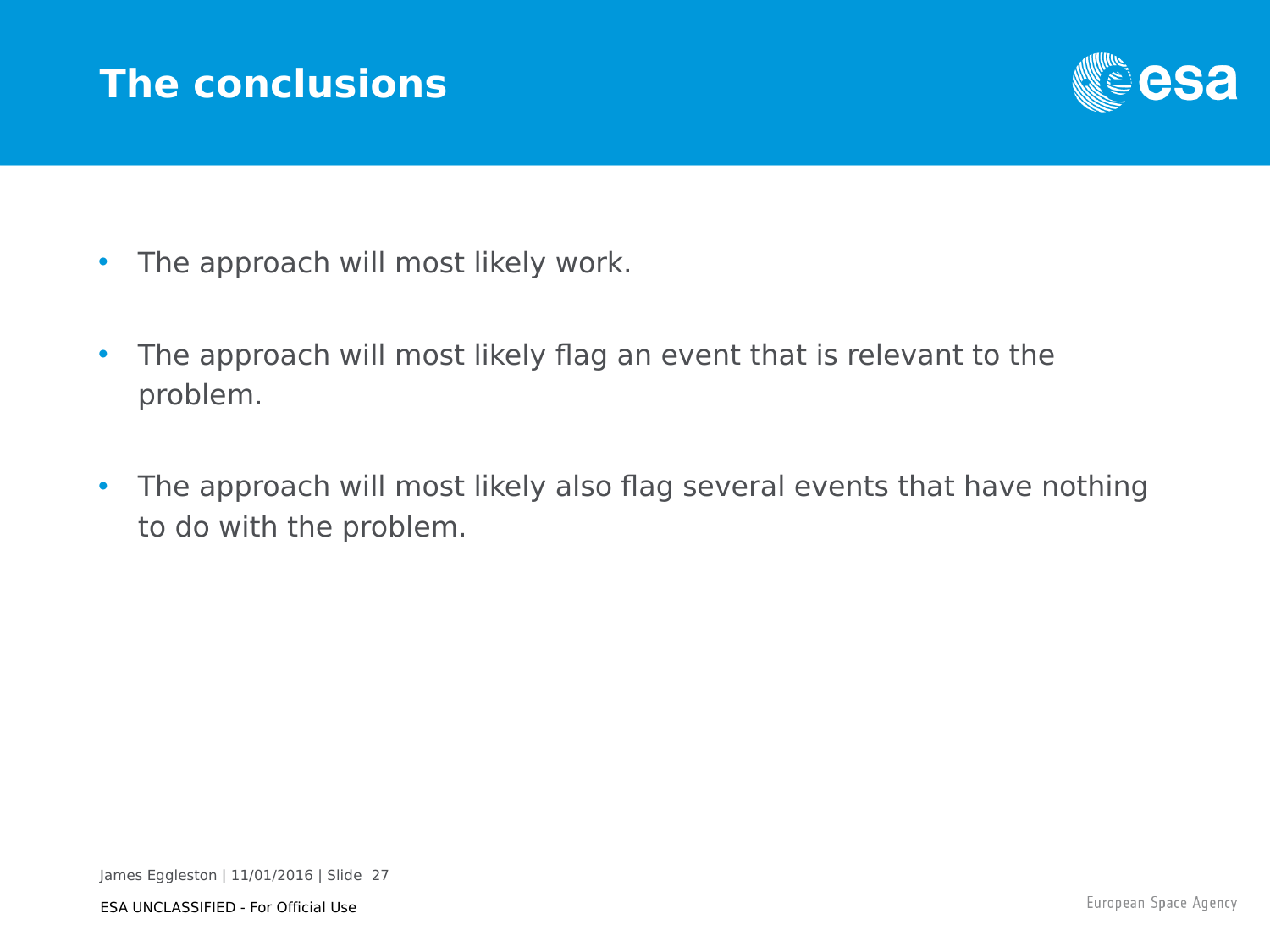

# The conclusions
The approach will most likely work.

The approach will most likely flag an event that is relevant to the problem.

The approach will most likely also flag several events that have nothing to do with the problem.